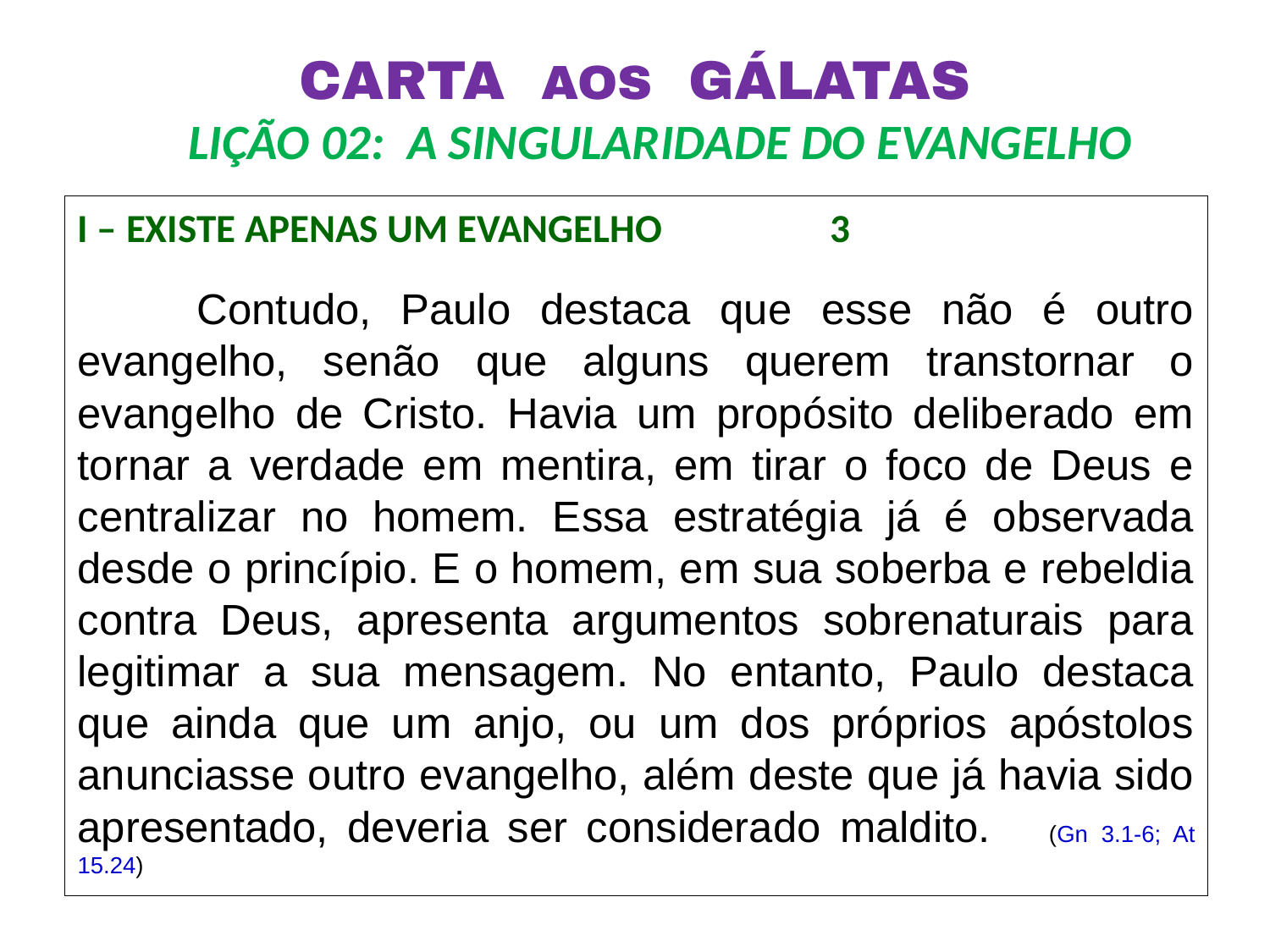

# CARTA  AOS  GÁLATAS LIÇÃO 02:  A SINGULARIDADE DO EVANGELHO
I – EXISTE APENAS UM EVANGELHO				    3

	Contudo, Paulo destaca que esse não é outro evangelho, senão que alguns querem transtornar o evangelho de Cristo. Havia um propósito deliberado em tornar a verdade em mentira, em tirar o foco de Deus e centralizar no homem. Essa estratégia já é observada desde o princípio. E o homem, em sua soberba e rebeldia contra Deus, apresenta argumentos sobrenaturais para legitimar a sua mensagem. No entanto, Paulo destaca que ainda que um anjo, ou um dos próprios apóstolos anunciasse outro evangelho, além deste que já havia sido apresentado, deveria ser considerado maldito.   (Gn 3.1-6; At 15.24)